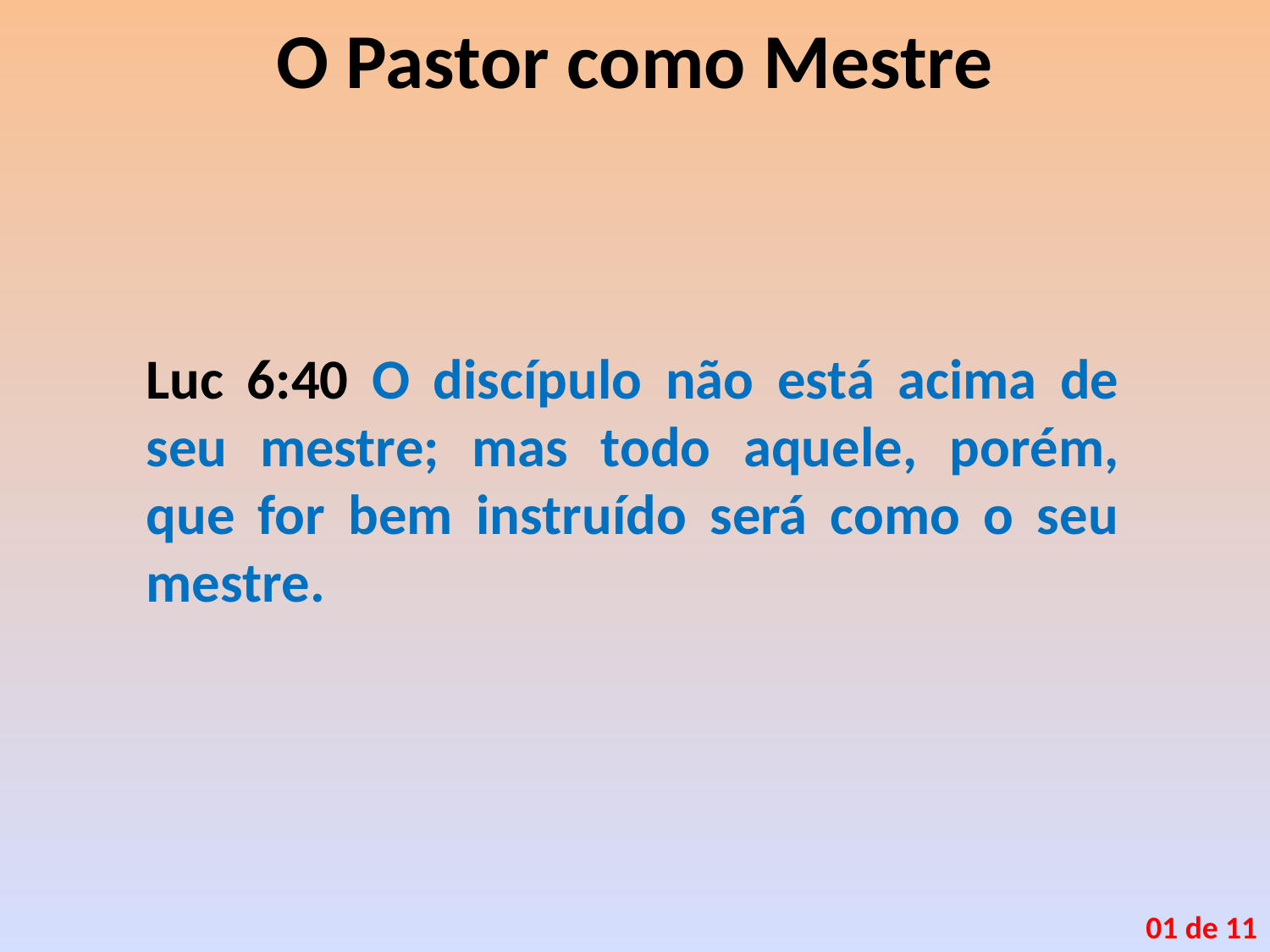

# O Pastor como Mestre
Luc 6:40 O discípulo não está acima de seu mestre; mas todo aquele, porém, que for bem instruído será como o seu mestre.
01 de 11